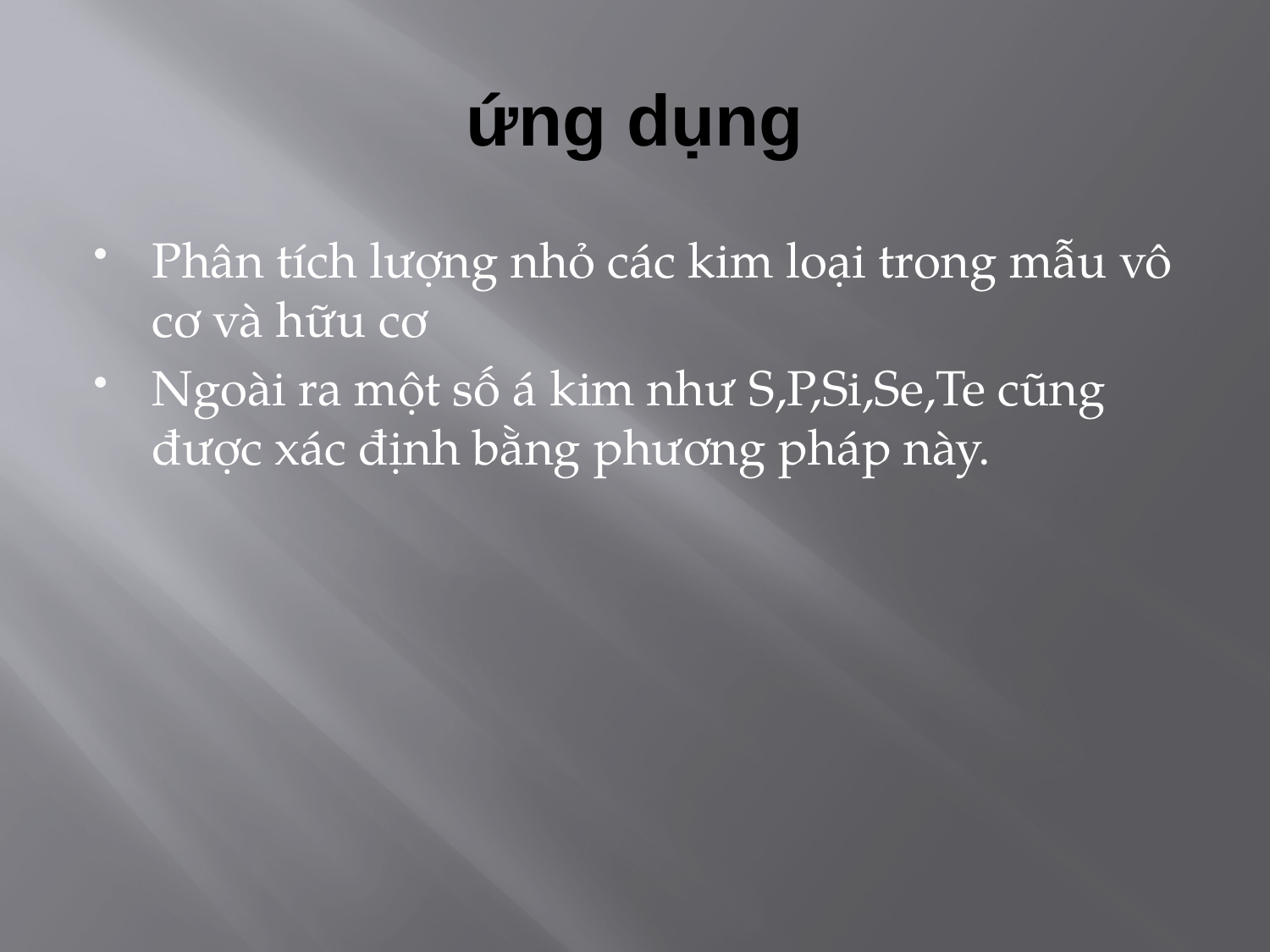

# ứng dụng
Phân tích lượng nhỏ các kim loại trong mẫu vô cơ và hữu cơ
Ngoài ra một số á kim như S,P,Si,Se,Te cũng được xác định bằng phương pháp này.